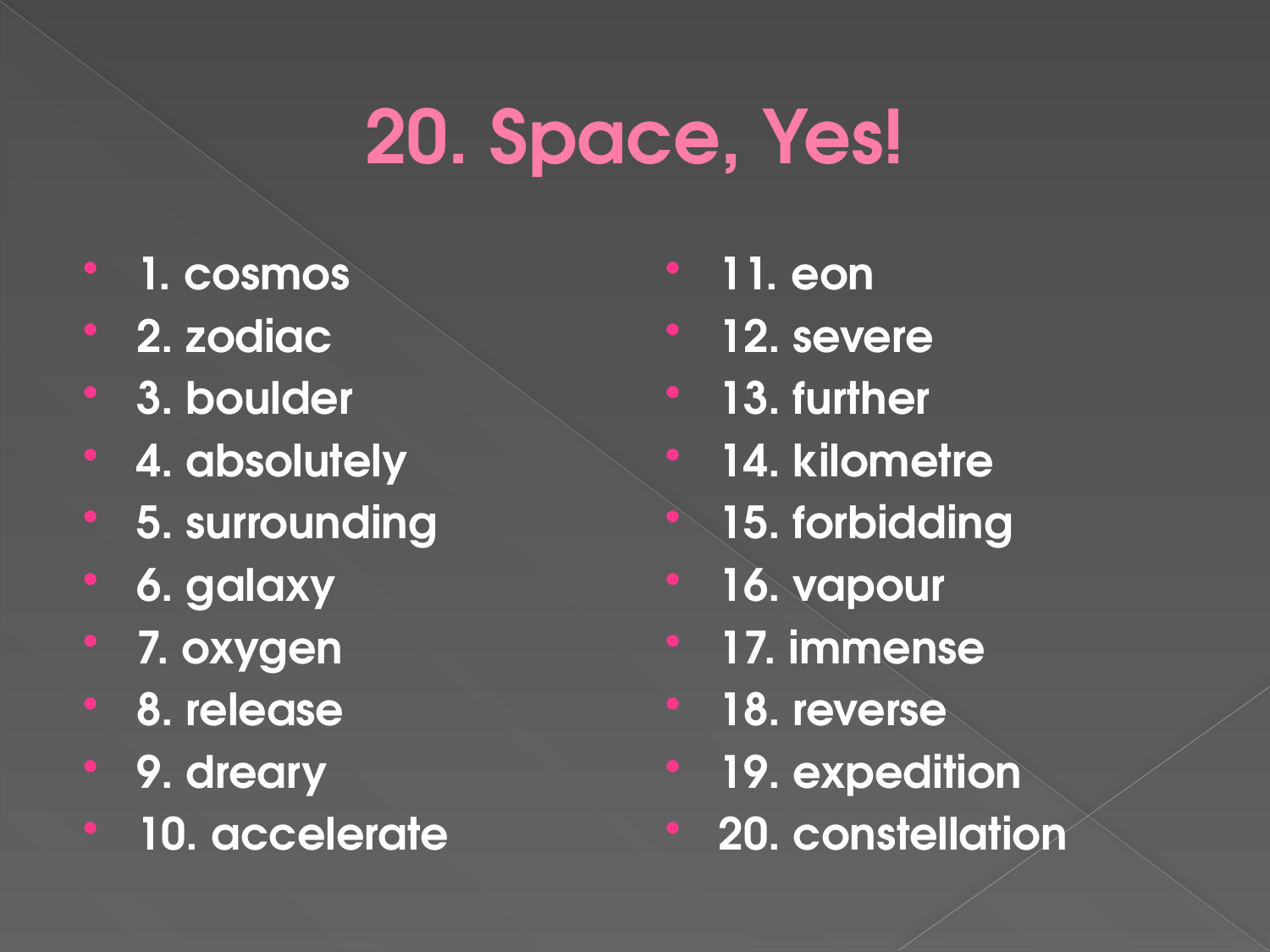

# 20. Space, Yes!
1. cosmos
2. zodiac
3. boulder
4. absolutely
5. surrounding
6. galaxy
7. oxygen
8. release
9. dreary
10. accelerate
11. eon
12. severe
13. further
14. kilometre
15. forbidding
16. vapour
17. immense
18. reverse
19. expedition
20. constellation